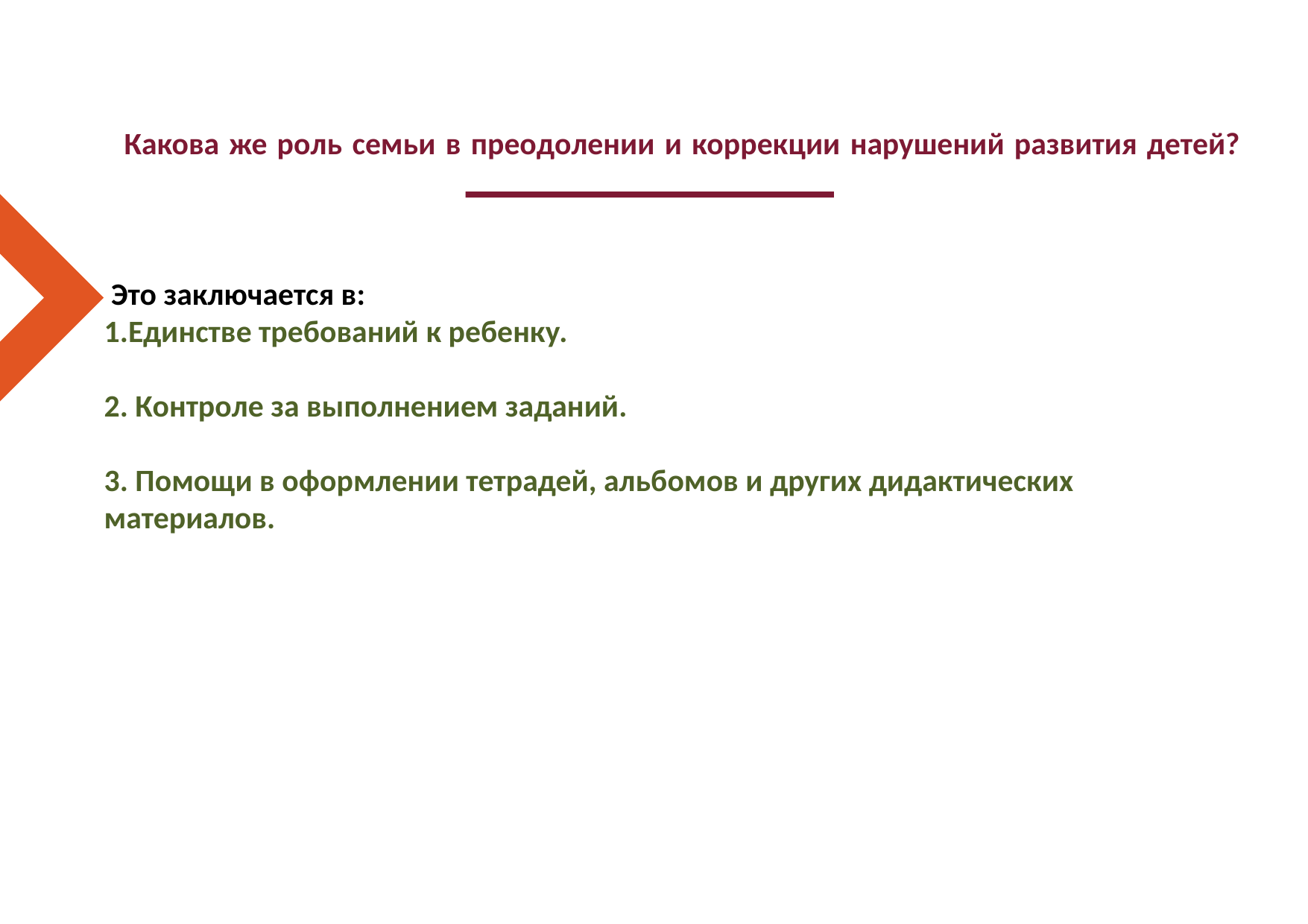

# Какова же роль семьи в преодолении и коррекции нарушений развития детей?

 Это заключается в:
1.Единстве требований к ребенку.

2. Контроле за выполнением заданий.

3. Помощи в оформлении тетрадей, альбомов и других дидактических материалов.